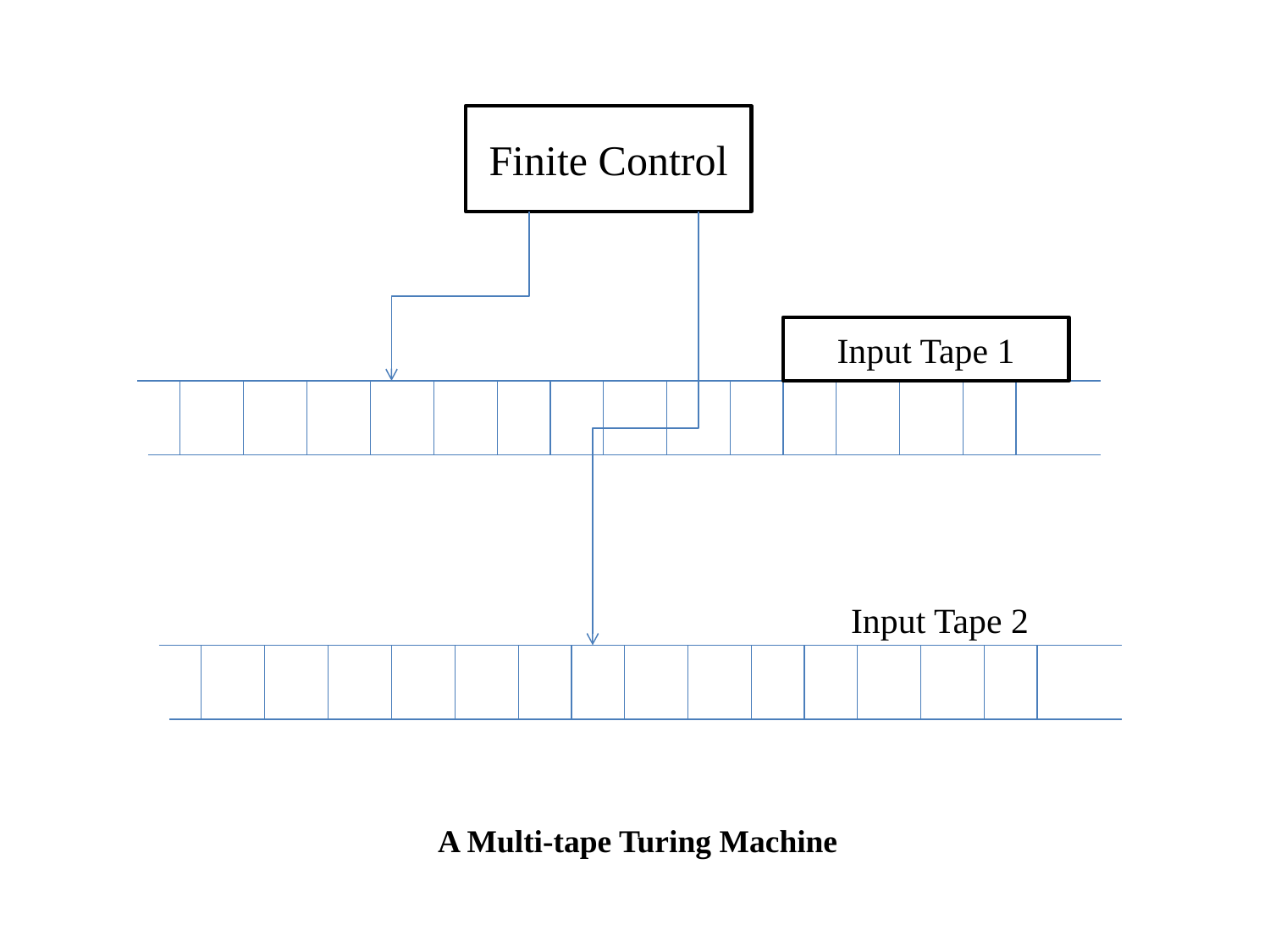

Finite Control
Input Tape 1
Input Tape 2
A Multi-tape Turing Machine